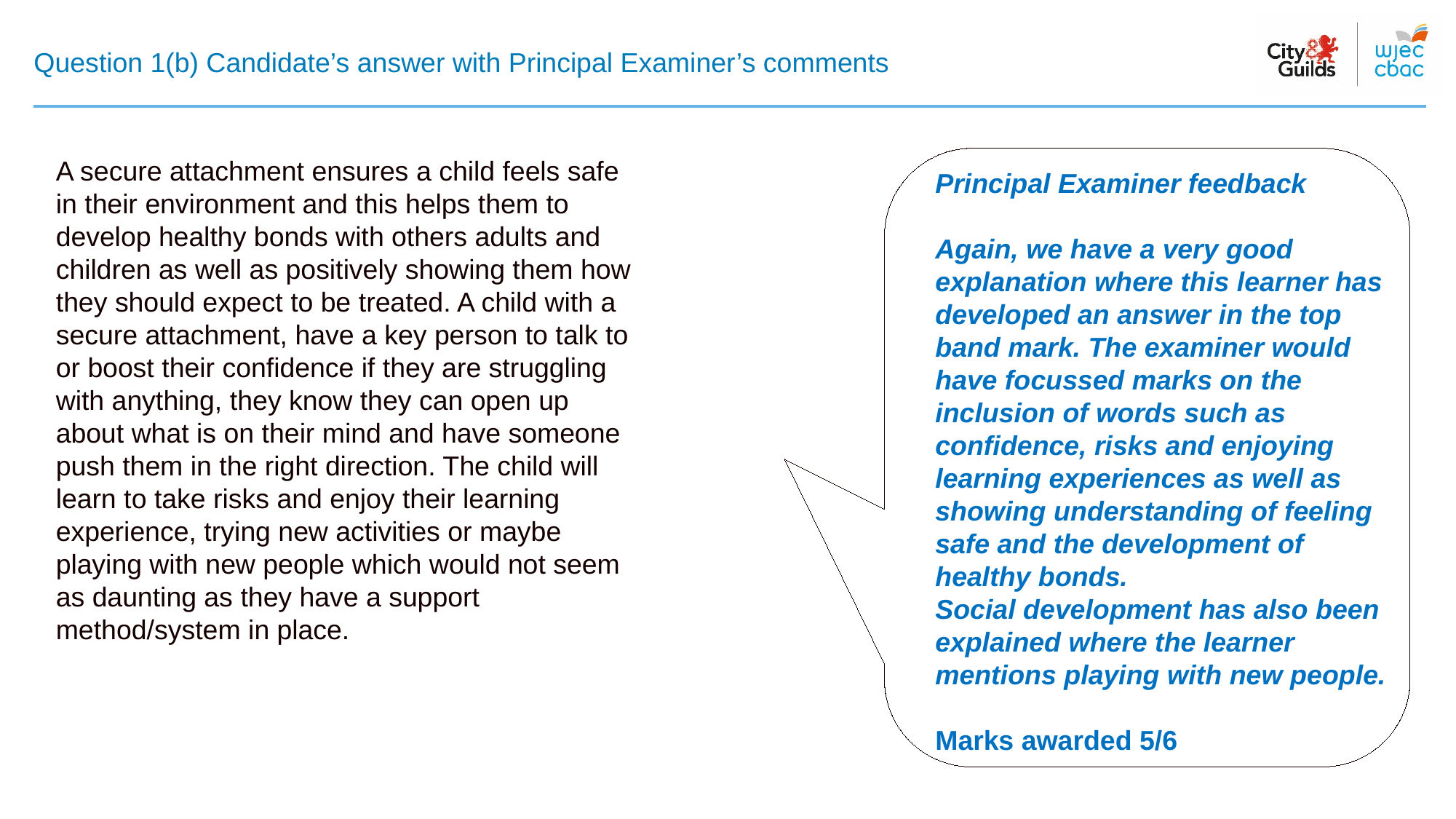

# Question 1(b) Candidate’s answer with Principal Examiner’s comments
A secure attachment ensures a child feels safe in their environment and this helps them to develop healthy bonds with others adults and children as well as positively showing them how they should expect to be treated. A child with a secure attachment, have a key person to talk to or boost their confidence if they are struggling with anything, they know they can open up about what is on their mind and have someone push them in the right direction. The child will learn to take risks and enjoy their learning experience, trying new activities or maybe playing with new people which would not seem as daunting as they have a support method/system in place.

Principal Examiner feedback
Again, we have a very good explanation where this learner has developed an answer in the top band mark. The examiner would have focussed marks on the inclusion of words such as confidence, risks and enjoying learning experiences as well as showing understanding of feeling safe and the development of
healthy bonds.
Social development has also been explained where the learner mentions playing with new people.
Marks awarded 5/6